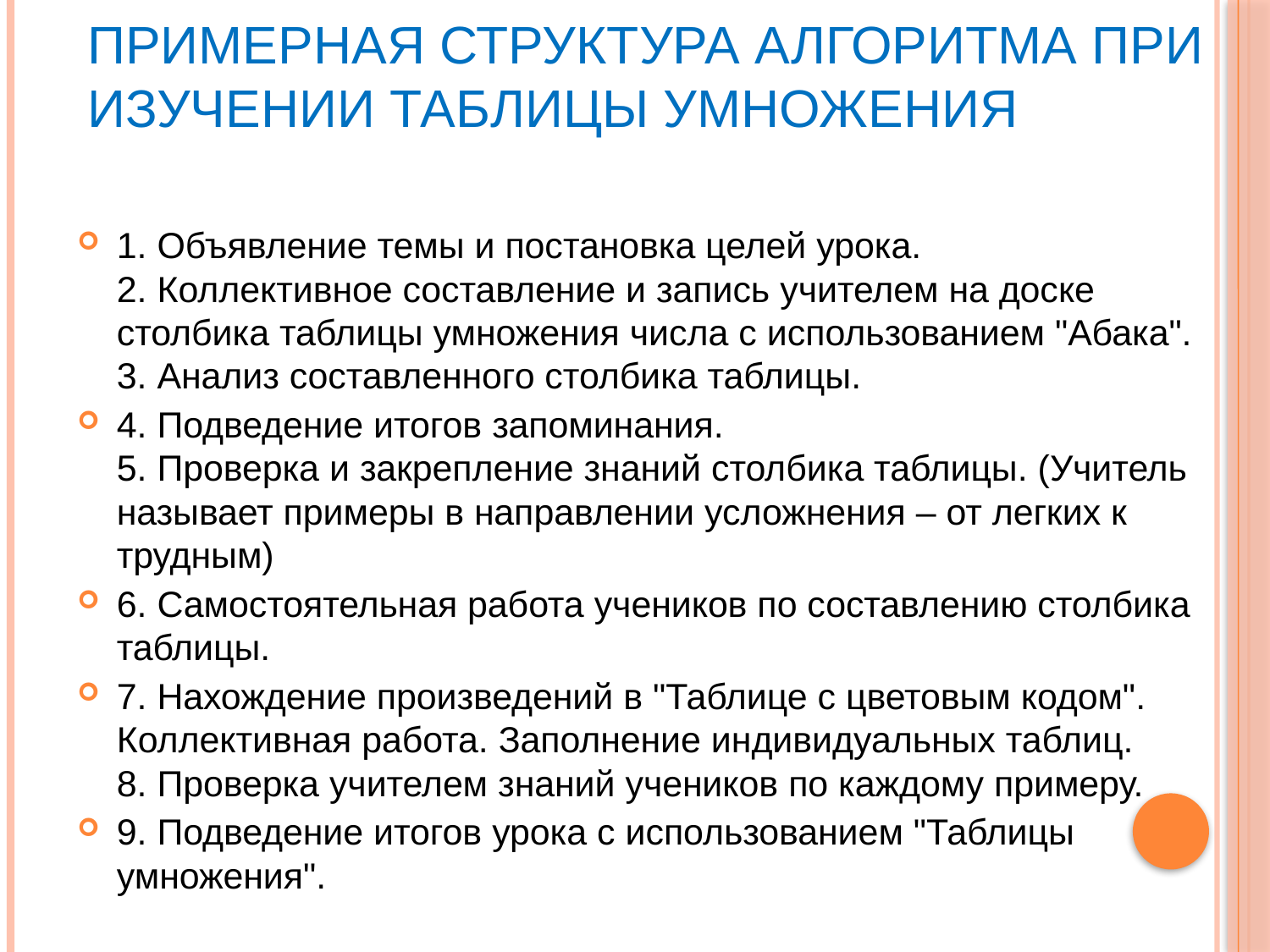

# Примерная структура алгоритма при изучении таблицы умножения

1. Объявление темы и постановка целей урока.
2. Коллективное составление и запись учителем на доске столбика таблицы умножения числа с использованием "Абака".
3. Анализ составленного столбика таблицы.
4. Подведение итогов запоминания.
5. Проверка и закрепление знаний столбика таблицы. (Учитель называет примеры в направлении усложнения – от легких к трудным)
6. Самостоятельная работа учеников по составлению столбика таблицы.
7. Нахождение произведений в "Таблице с цветовым кодом". Коллективная работа. Заполнение индивидуальных таблиц.
8. Проверка учителем знаний учеников по каждому примеру.
9. Подведение итогов урока с использованием "Таблицы умножения".